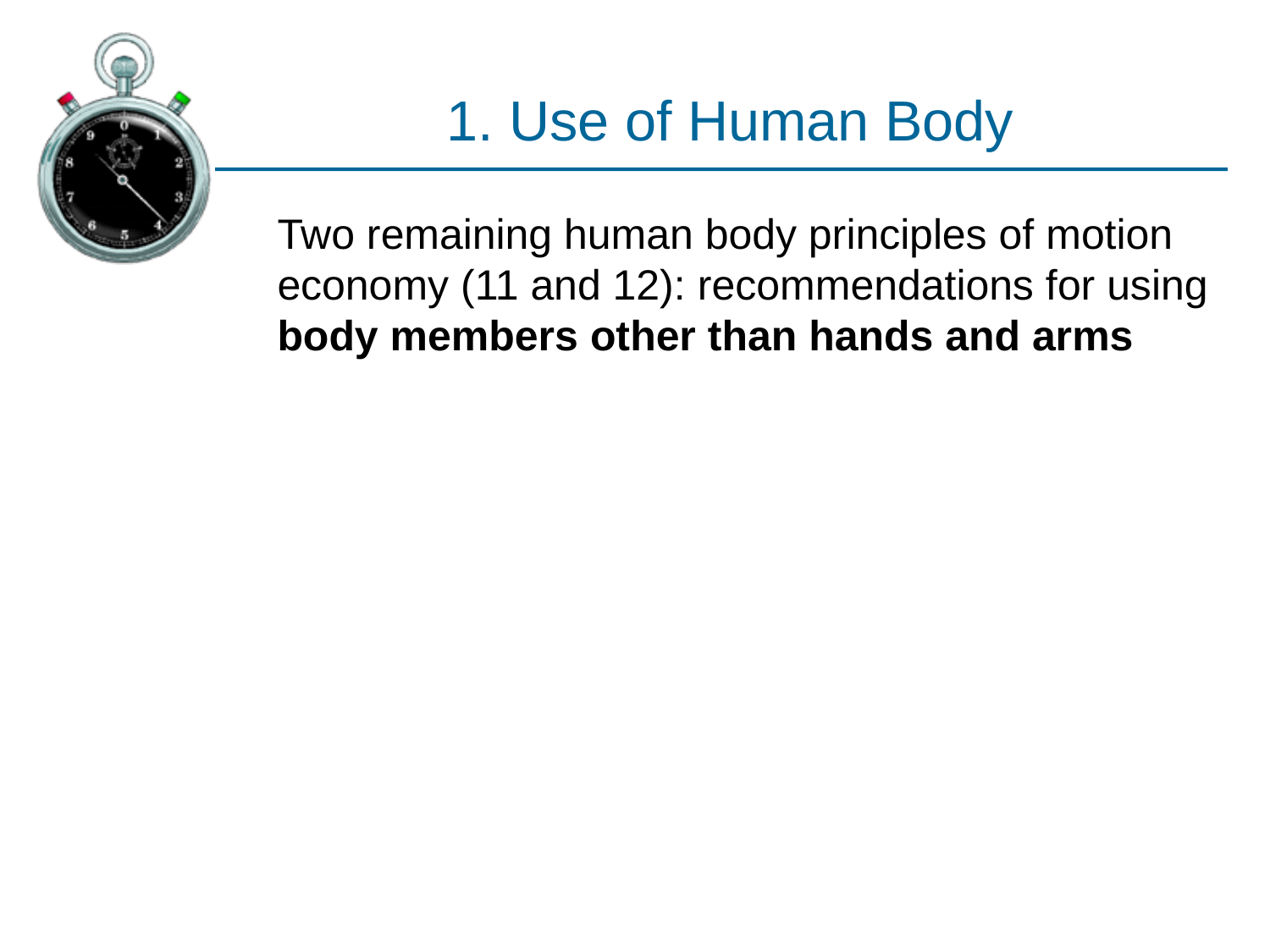

# 1. Use of Human Body
Two remaining human body principles of motion economy (11 and 12): recommendations for using body members other than hands and arms